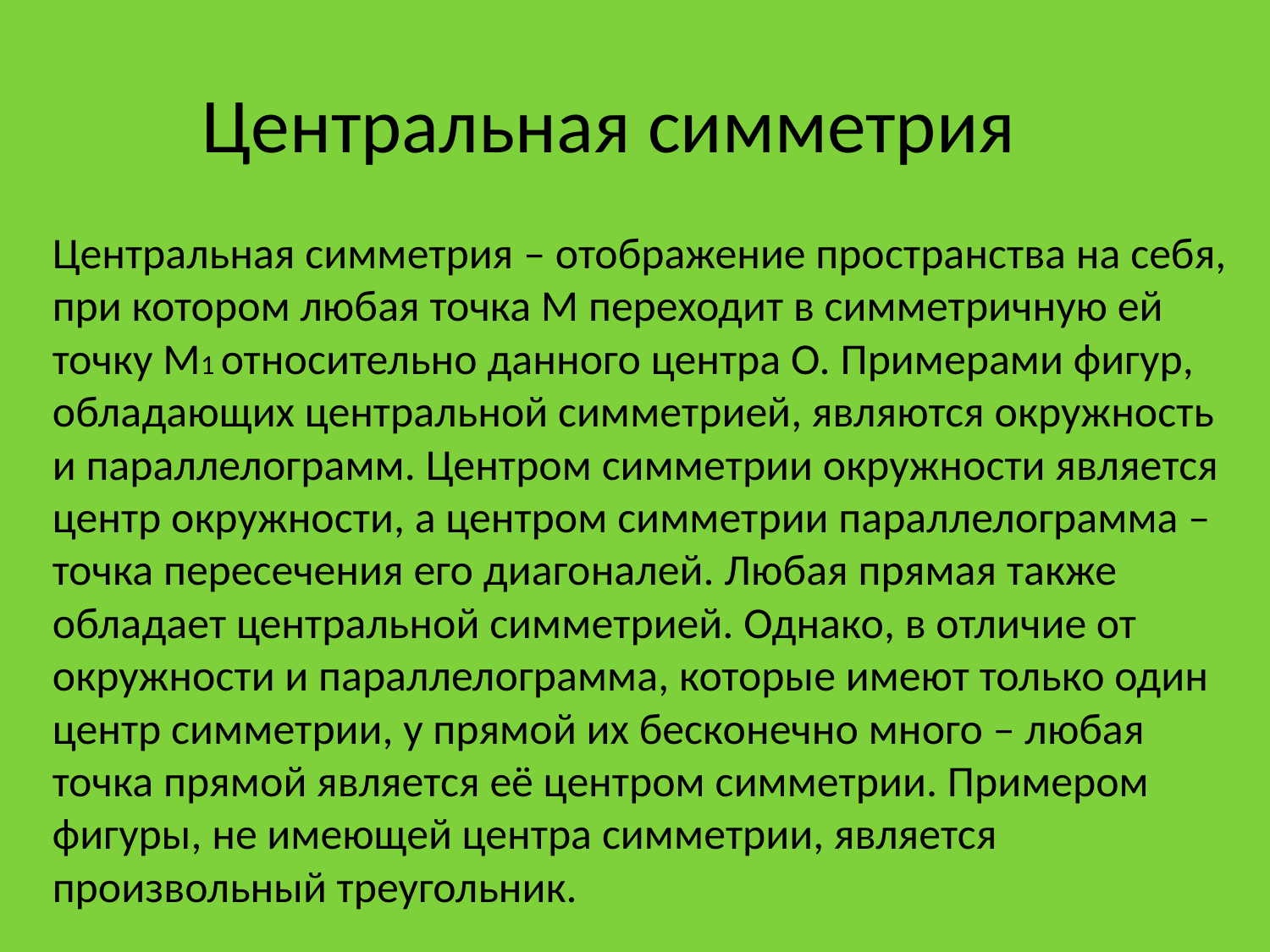

# Центральная симметрия
Центральная симметрия – отображение пространства на себя, при котором любая точка М переходит в симметричную ей точку М1 относительно данного центра О. Примерами фигур, обладающих центральной симметрией, являются окружность и параллелограмм. Центром симметрии окружности является центр окружности, а центром симметрии параллелограмма – точка пересечения его диагоналей. Любая прямая также обладает центральной симметрией. Однако, в отличие от окружности и параллелограмма, которые имеют только один центр симметрии, у прямой их бесконечно много – любая точка прямой является её центром симметрии. Примером фигуры, не имеющей центра симметрии, является произвольный треугольник.